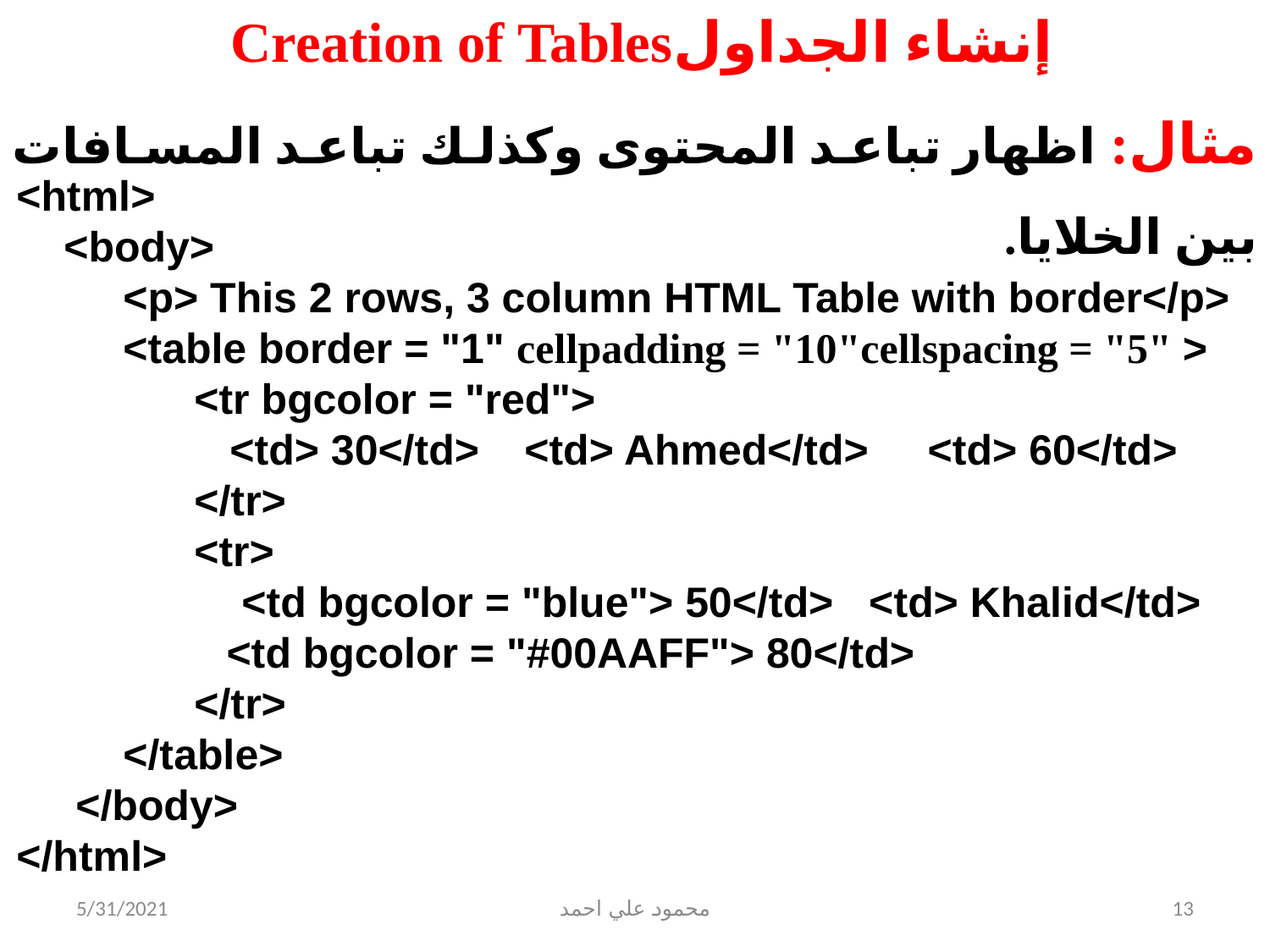

إنشاء الجداولCreation of Tables
مثال: اظهار تباعد المحتوى وكذلك تباعد المسافات بين الخلايا.
<html>
    <body>
         <p> This 2 rows, 3 column HTML Table with border</p>
         <table border = "1" cellpadding = "10"cellspacing = "5" >
               <tr bgcolor = "red">
                  <td> 30</td> 	<td> Ahmed</td>     <td> 60</td>
               </tr>
               <tr>
                   <td bgcolor = "blue"> 50</td>   <td> Khalid</td>
	       <td bgcolor = "#00AAFF"> 80</td>
               </tr>
         </table>
     </body>
</html>
5/31/2021
محمود علي احمد
13